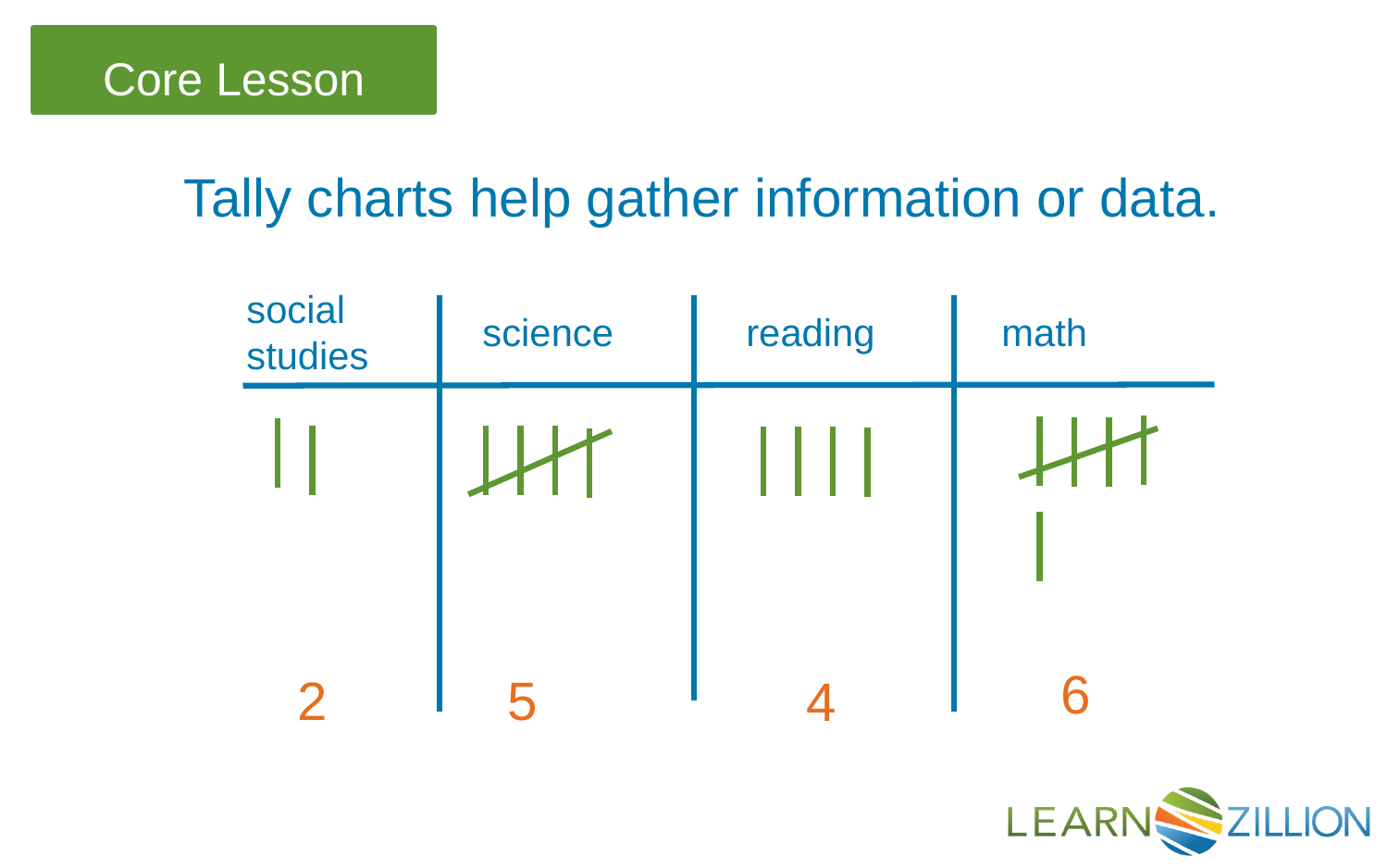

Tally charts help gather information or data.
social studies
science
reading
math
6
2
5
4